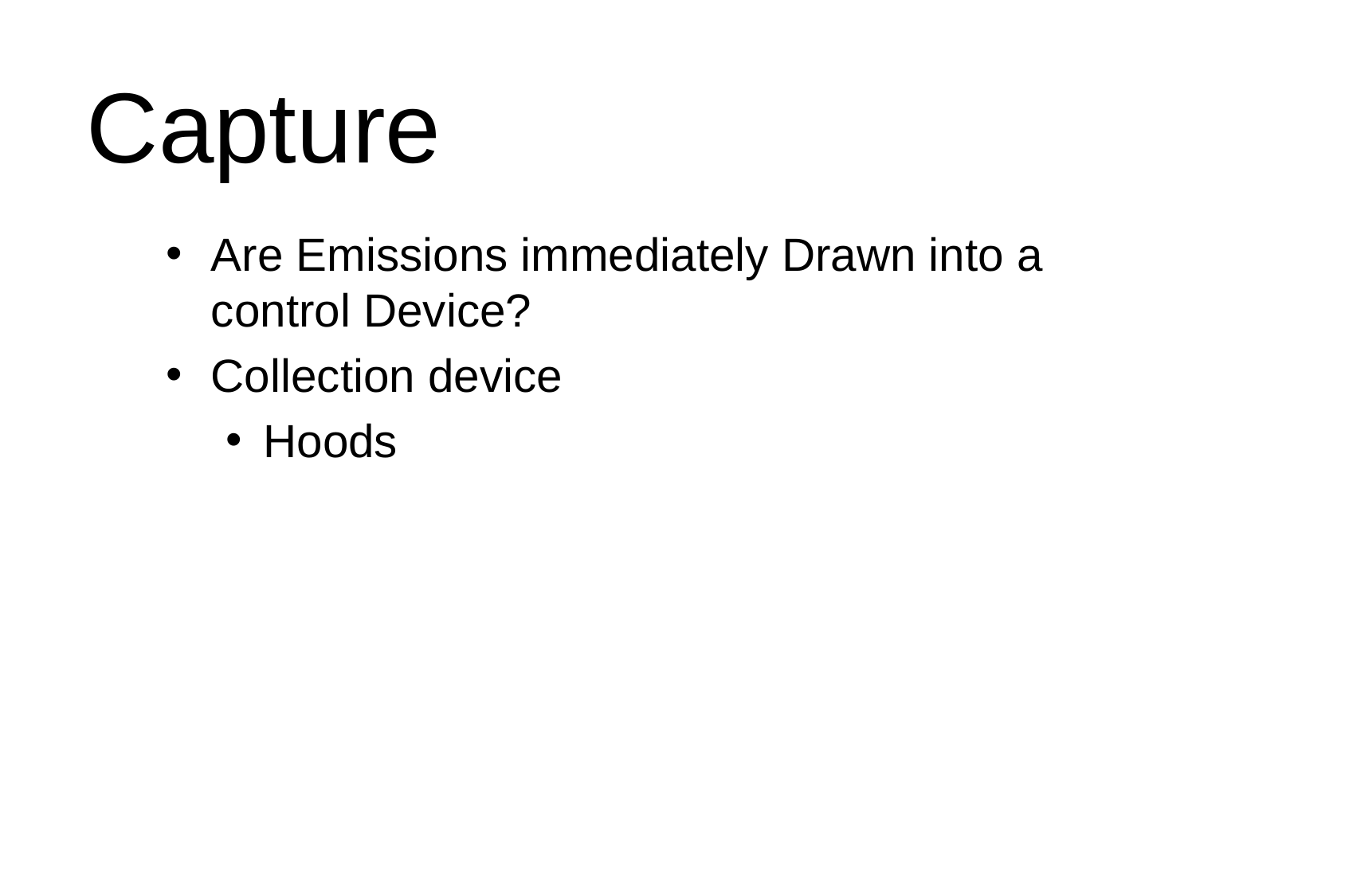

# Capture
Are Emissions immediately Drawn into a control Device?
Collection device
Hoods